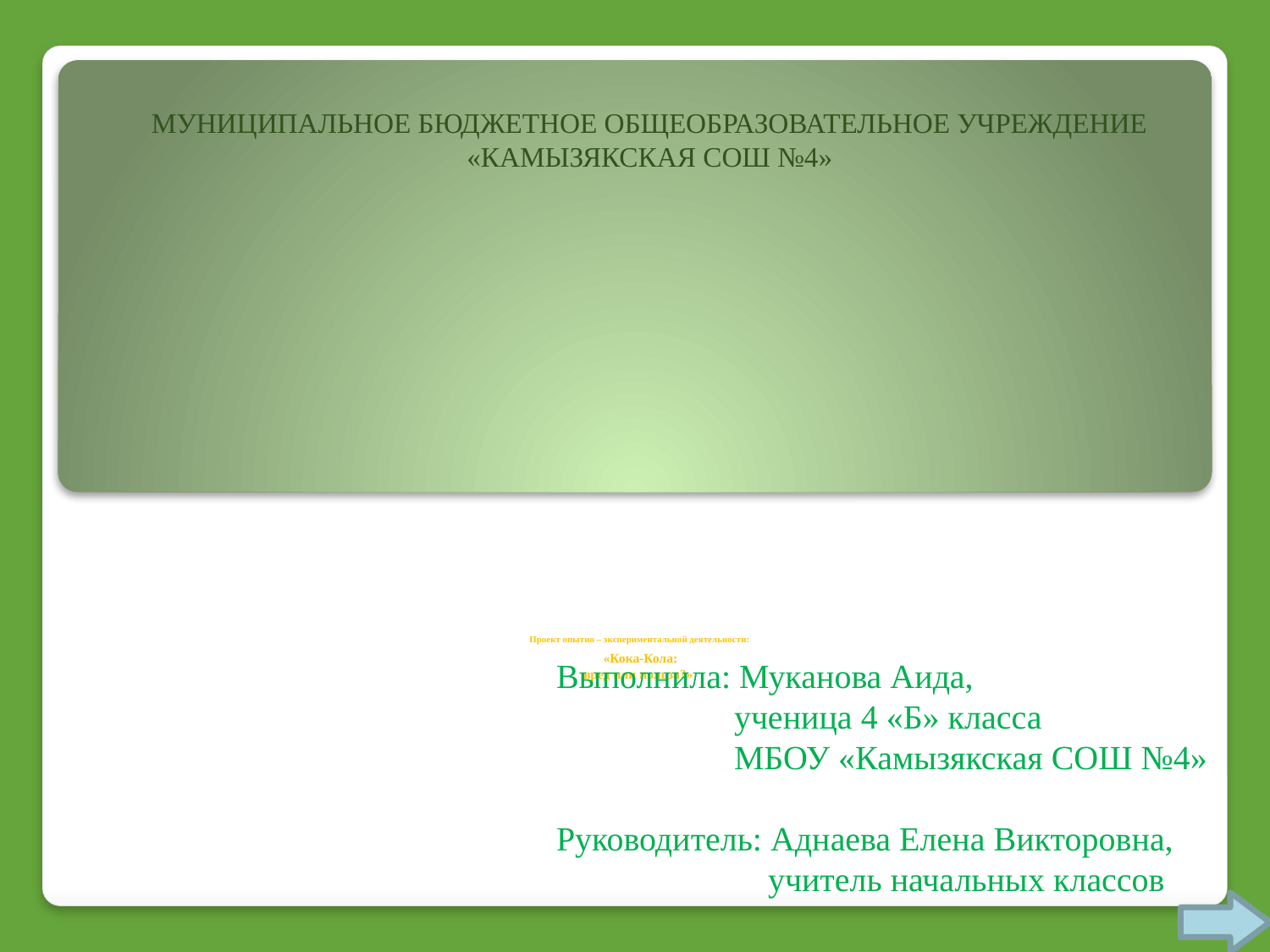

МУНИЦИПАЛЬНОЕ БЮДЖЕТНОЕ ОБЩЕОБРАЗОВАТЕЛЬНОЕ УЧРЕЖДЕНИЕ «КАМЫЗЯКСКАЯ СОШ №4»
# Проект опытно – экспериментальной деятельности: «Кока-Кола: вред или польза?»
Выполнила: Муканова Аида,
                     ученица 4 «Б» класса
                     МБОУ «Камызякская СОШ №4»

Руководитель: Аднаева Елена Викторовна,
                         учитель начальных классов